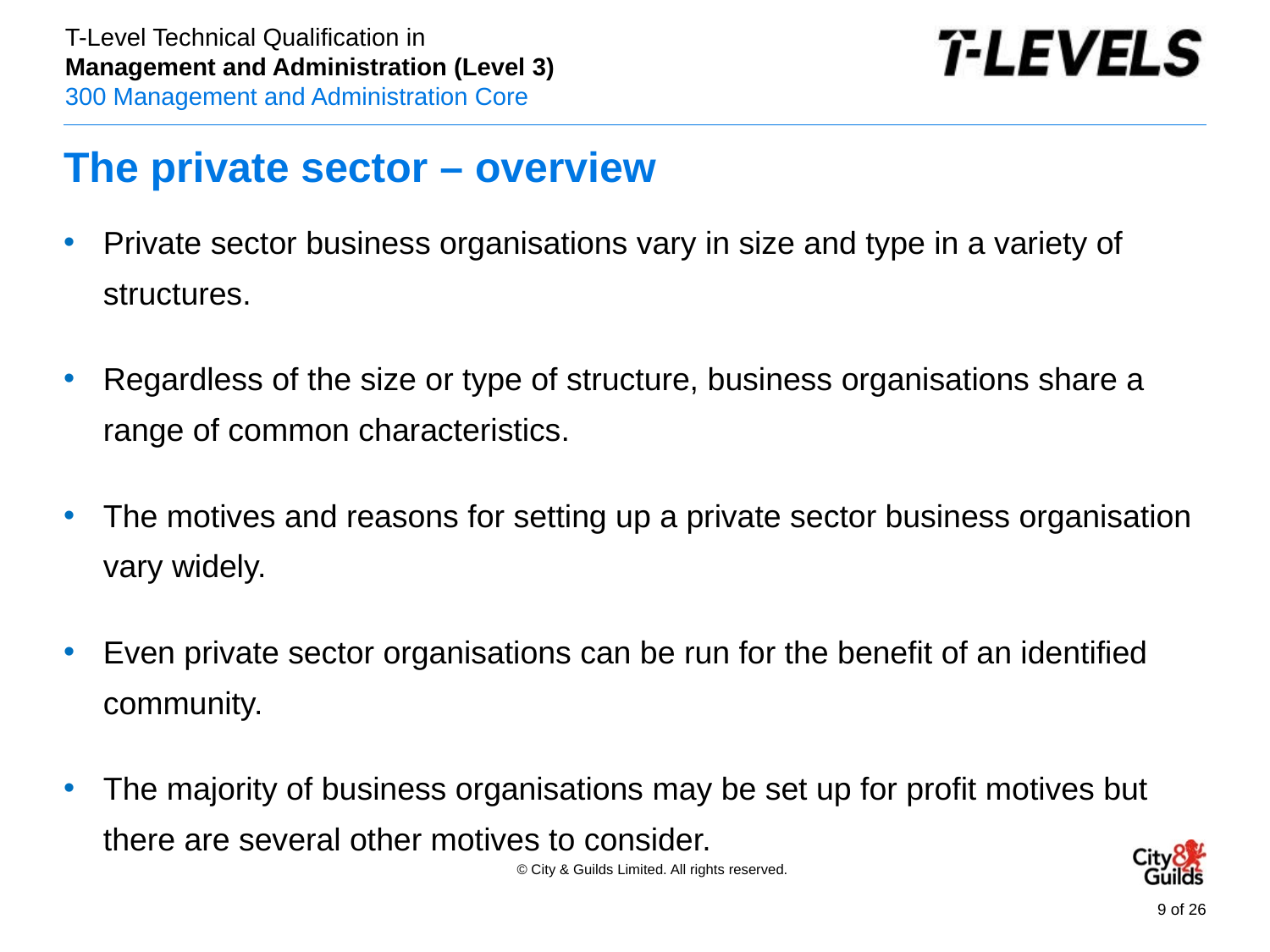

# The private sector – overview
Private sector business organisations vary in size and type in a variety of structures.
Regardless of the size or type of structure, business organisations share a range of common characteristics.
The motives and reasons for setting up a private sector business organisation vary widely.
Even private sector organisations can be run for the benefit of an identified community.
The majority of business organisations may be set up for profit motives but there are several other motives to consider.